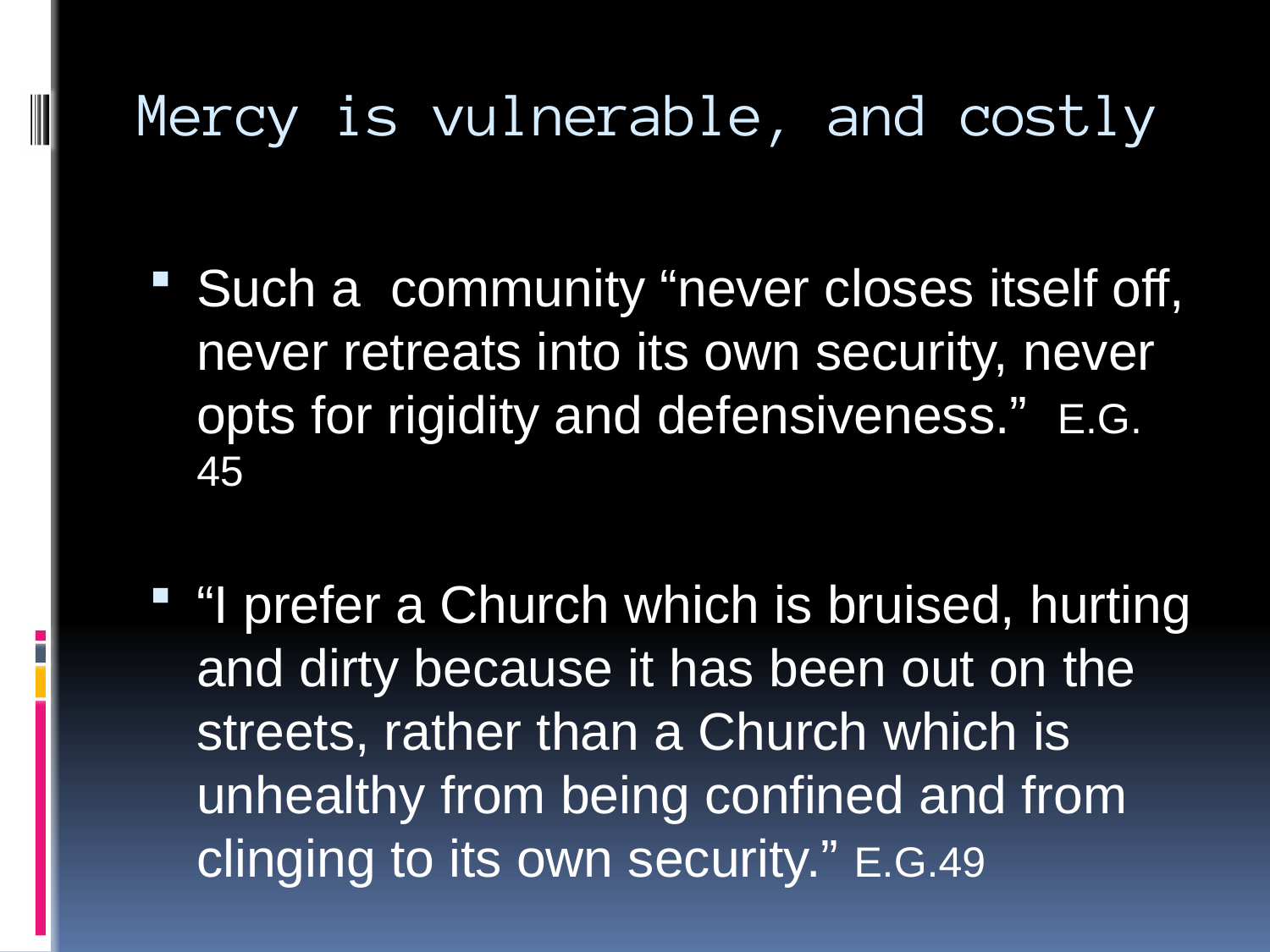

# Mercy is vulnerable, and costly
Such a  community “never closes itself off, never retreats into its own security, never opts for rigidity and defensiveness.”  E.G. 45

“I prefer a Church which is bruised, hurting and dirty because it has been out on the streets, rather than a Church which is unhealthy from being confined and from clinging to its own security.” E.G.49